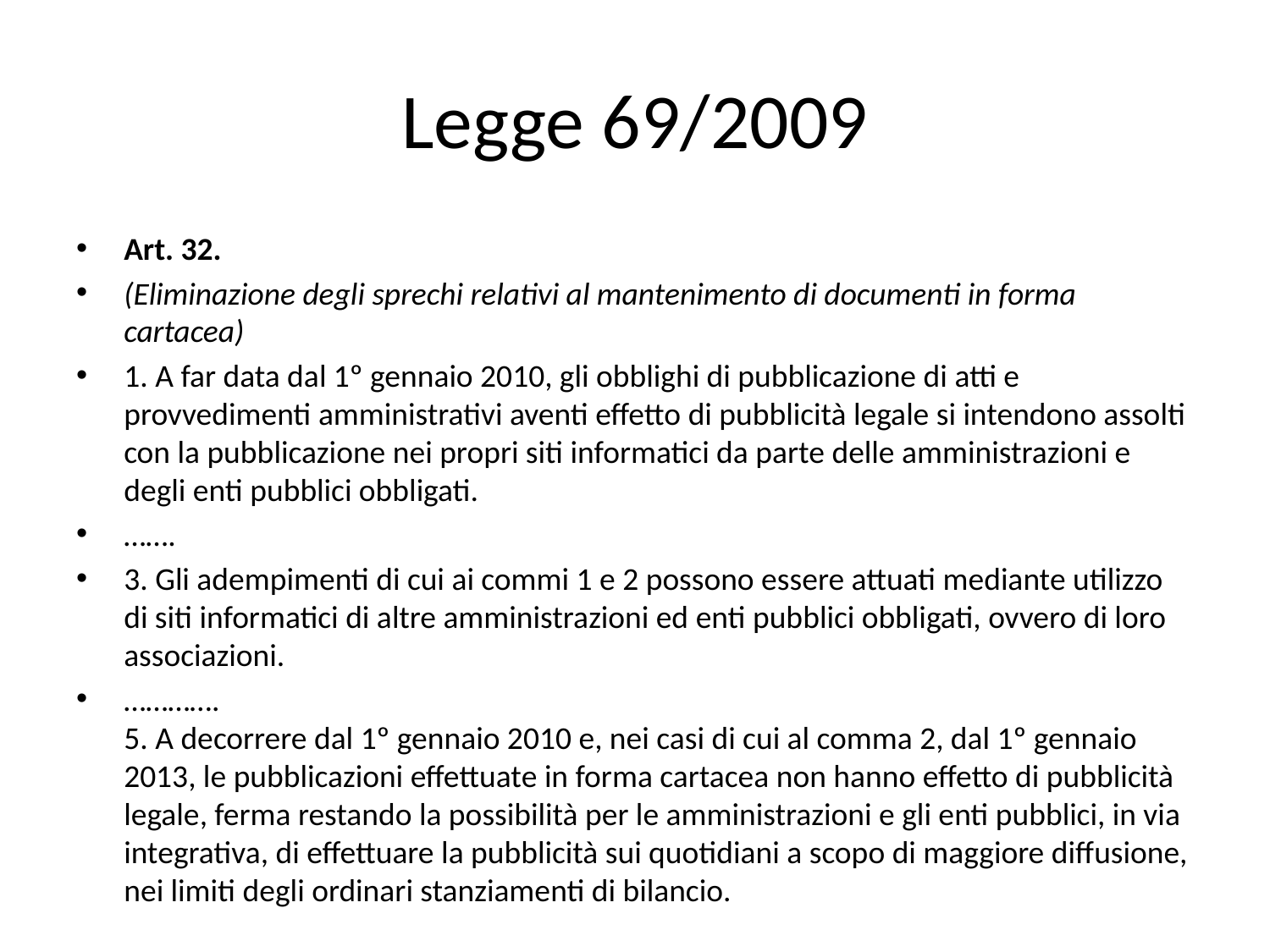

# Legge 69/2009
Art. 32.
(Eliminazione degli sprechi relativi al mantenimento di documenti in forma cartacea)
1. A far data dal 1º gennaio 2010, gli obblighi di pubblicazione di atti e provvedimenti amministrativi aventi effetto di pubblicità legale si intendono assolti con la pubblicazione nei propri siti informatici da parte delle amministrazioni e degli enti pubblici obbligati.
…….
3. Gli adempimenti di cui ai commi 1 e 2 possono essere attuati mediante utilizzo di siti informatici di altre amministrazioni ed enti pubblici obbligati, ovvero di loro associazioni.
………….
5. A decorrere dal 1º gennaio 2010 e, nei casi di cui al comma 2, dal 1º gennaio 2013, le pubblicazioni effettuate in forma cartacea non hanno effetto di pubblicità legale, ferma restando la possibilità per le amministrazioni e gli enti pubblici, in via integrativa, di effettuare la pubblicità sui quotidiani a scopo di maggiore diffusione, nei limiti degli ordinari stanziamenti di bilancio.